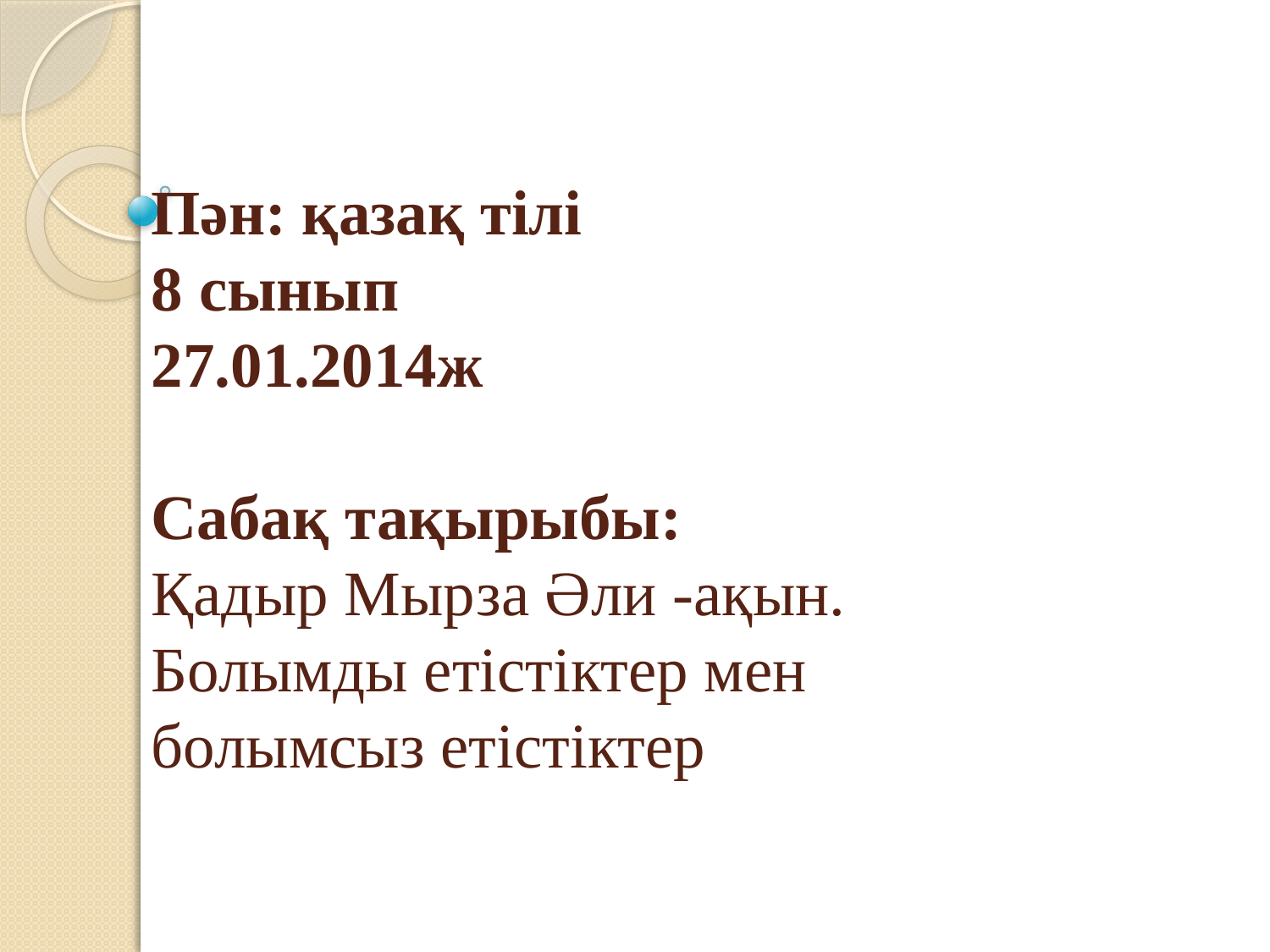

# Пән: қазақ тілі 8 сынып 27.01.2014ж Сабақ тақырыбы: Қадыр Мырза Әли -ақын. Болымды етістіктер мен болымсыз етістіктер